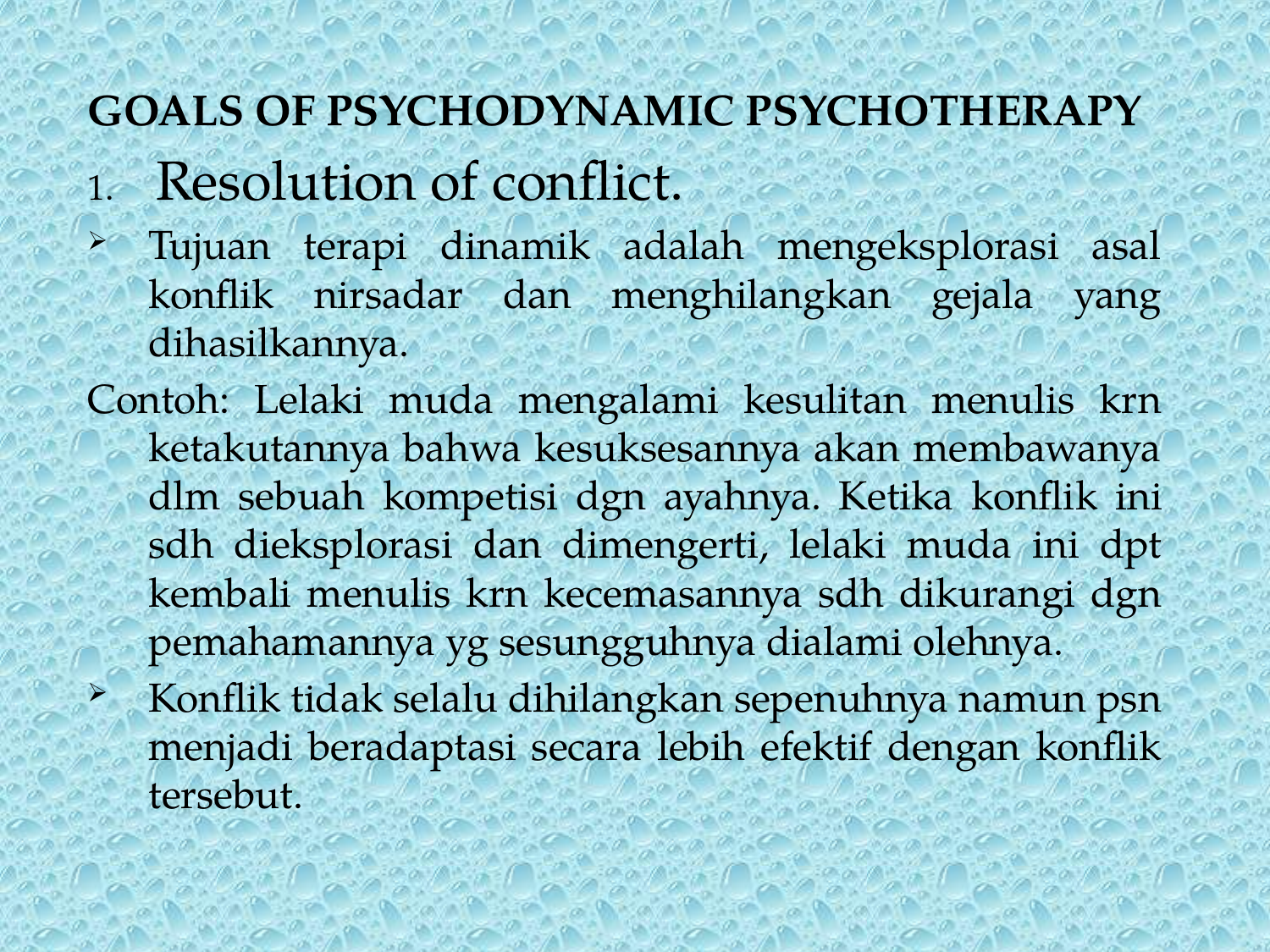

GOALS OF PSYCHODYNAMIC PSYCHOTHERAPY
Resolution of conflict.
Tujuan terapi dinamik adalah mengeksplorasi asal konflik nirsadar dan menghilangkan gejala yang dihasilkannya.
Contoh: Lelaki muda mengalami kesulitan menulis krn ketakutannya bahwa kesuksesannya akan membawanya dlm sebuah kompetisi dgn ayahnya. Ketika konflik ini sdh dieksplorasi dan dimengerti, lelaki muda ini dpt kembali menulis krn kecemasannya sdh dikurangi dgn pemahamannya yg sesungguhnya dialami olehnya.
Konflik tidak selalu dihilangkan sepenuhnya namun psn menjadi beradaptasi secara lebih efektif dengan konflik tersebut.